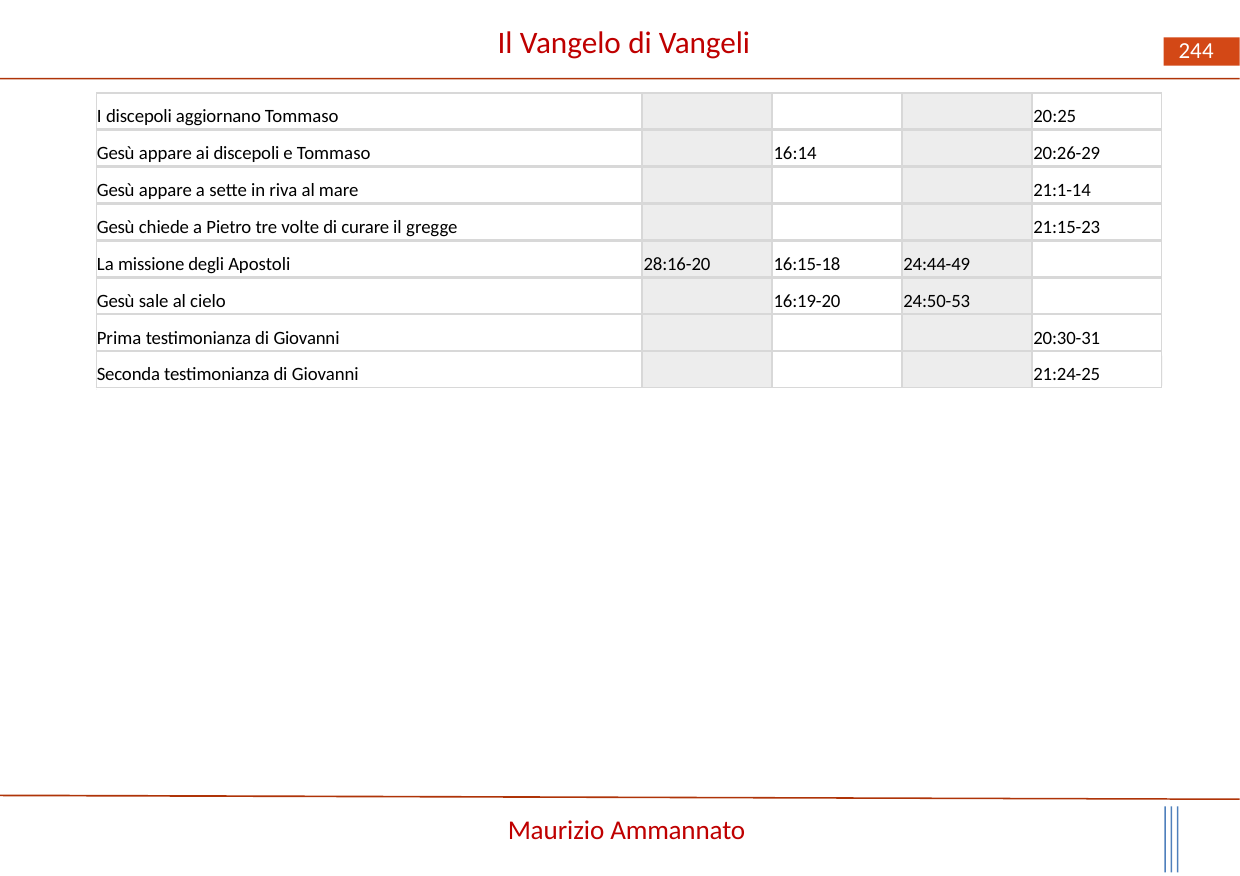

Il Vangelo di Vangeli
244

| I discepoli aggiornano Tommaso |  |  |  | 20:25 |
| --- | --- | --- | --- | --- |
| Gesù appare ai discepoli e Tommaso |  | 16:14 |  | 20:26-29 |
| Gesù appare a sette in riva al mare |  |  |  | 21:1-14 |
| Gesù chiede a Pietro tre volte di curare il gregge |  |  |  | 21:15-23 |
| La missione degli Apostoli | 28:16-20 | 16:15-18 | 24:44-49 |  |
| Gesù sale al cielo |  | 16:19-20 | 24:50-53 |  |
| Prima testimonianza di Giovanni |  |  |  | 20:30-31 |
| Seconda testimonianza di Giovanni |  |  |  | 21:24-25 |

Maurizio Ammannato